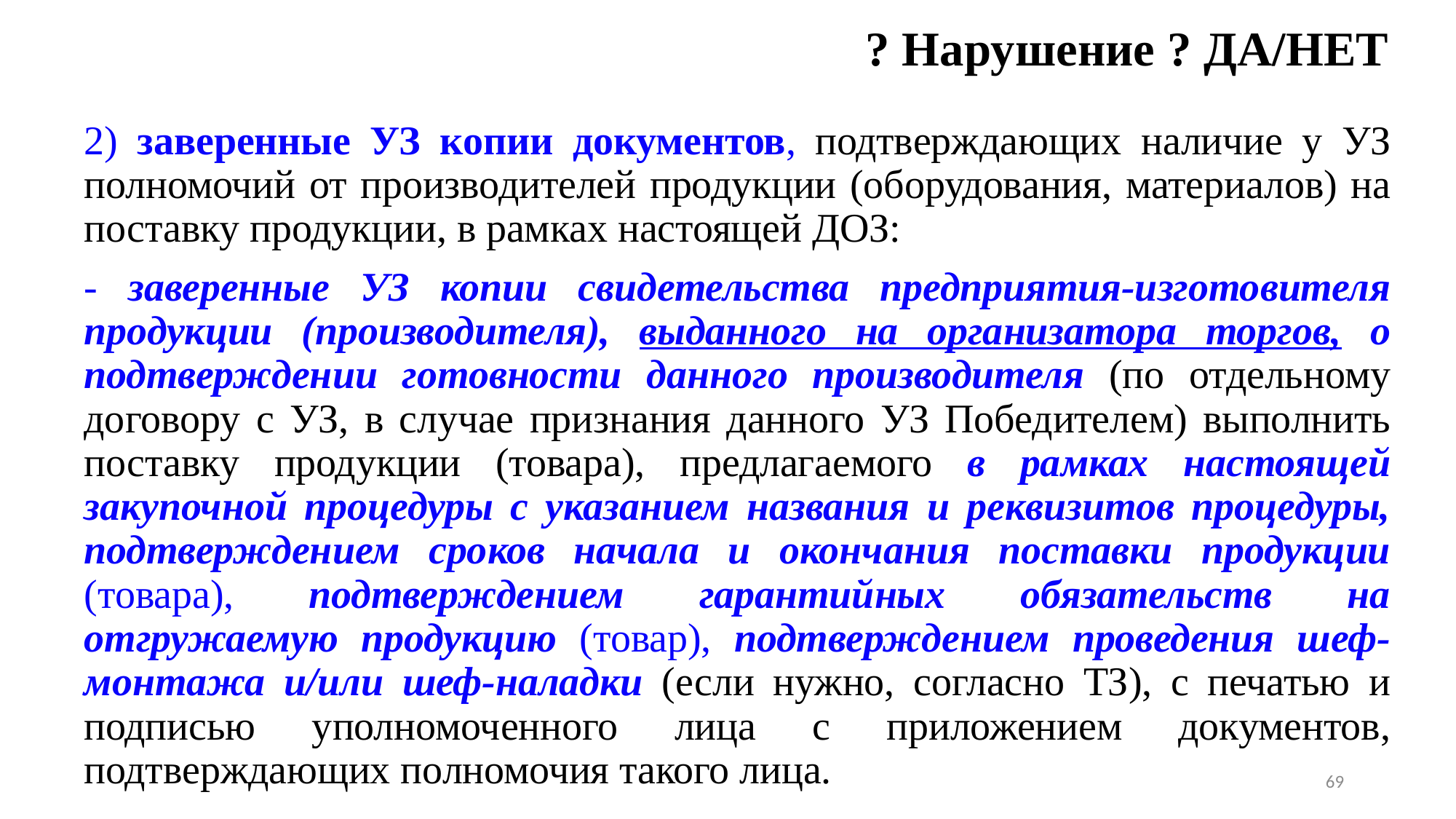

? Нарушение ? ДА/НЕТ
2) заверенные УЗ копии документов, подтверждающих наличие у УЗ полномочий от производителей продукции (оборудования, материалов) на поставку продукции, в рамках настоящей ДОЗ:
- заверенные УЗ копии свидетельства предприятия-изготовителя продукции (производителя), выданного на организатора торгов, о подтверждении готовности данного производителя (по отдельному договору с УЗ, в случае признания данного УЗ Победителем) выполнить поставку продукции (товара), предлагаемого в рамках настоящей закупочной процедуры с указанием названия и реквизитов процедуры, подтверждением сроков начала и окончания поставки продукции (товара), подтверждением гарантийных обязательств на отгружаемую продукцию (товар), подтверждением проведения шеф-монтажа и/или шеф-наладки (если нужно, согласно ТЗ), с печатью и подписью уполномоченного лица с приложением документов, подтверждающих полномочия такого лица.
69